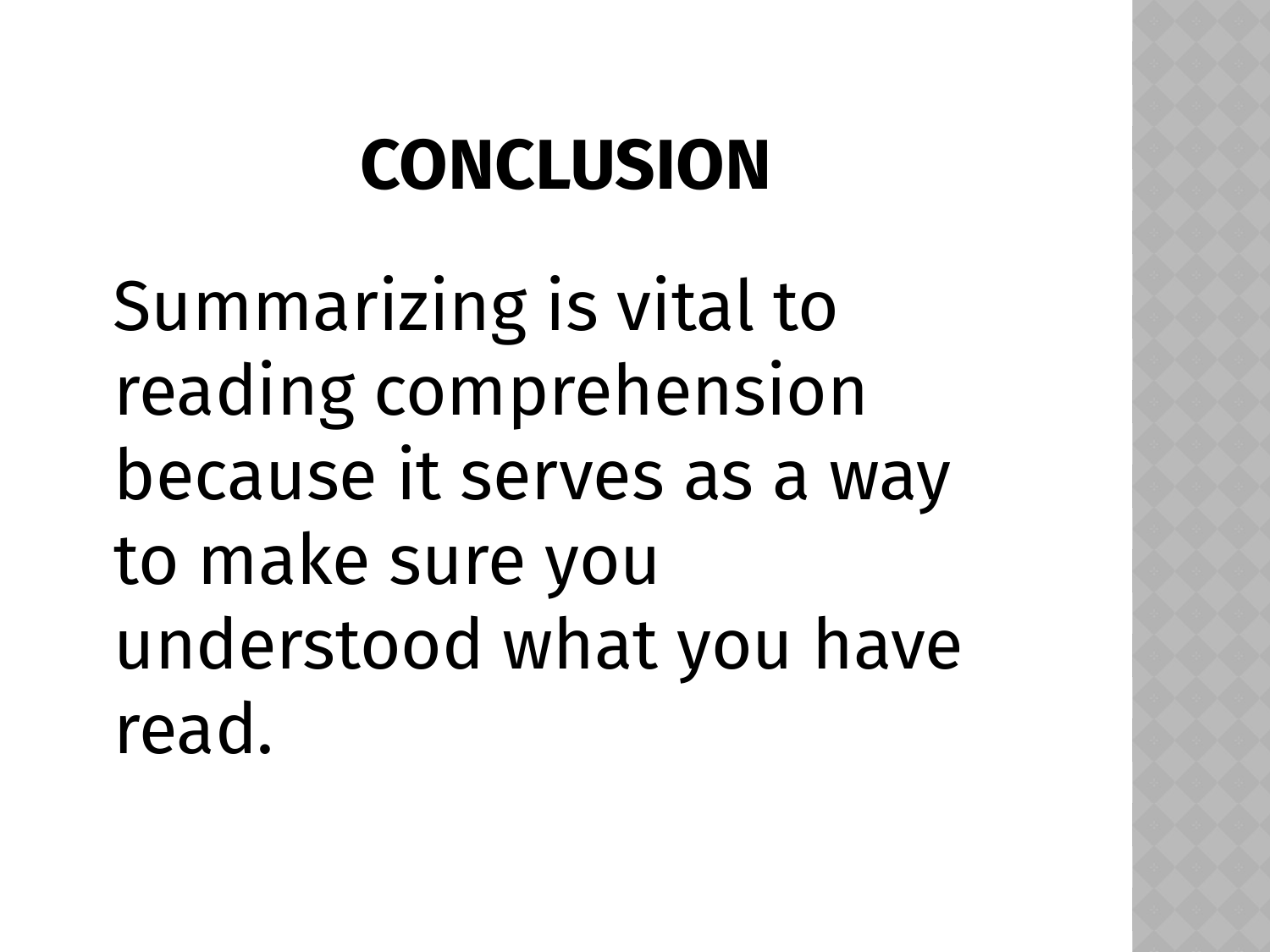

# Conclusion
  Summarizing is vital to reading comprehension because it serves as a way to make sure you understood what you have read.